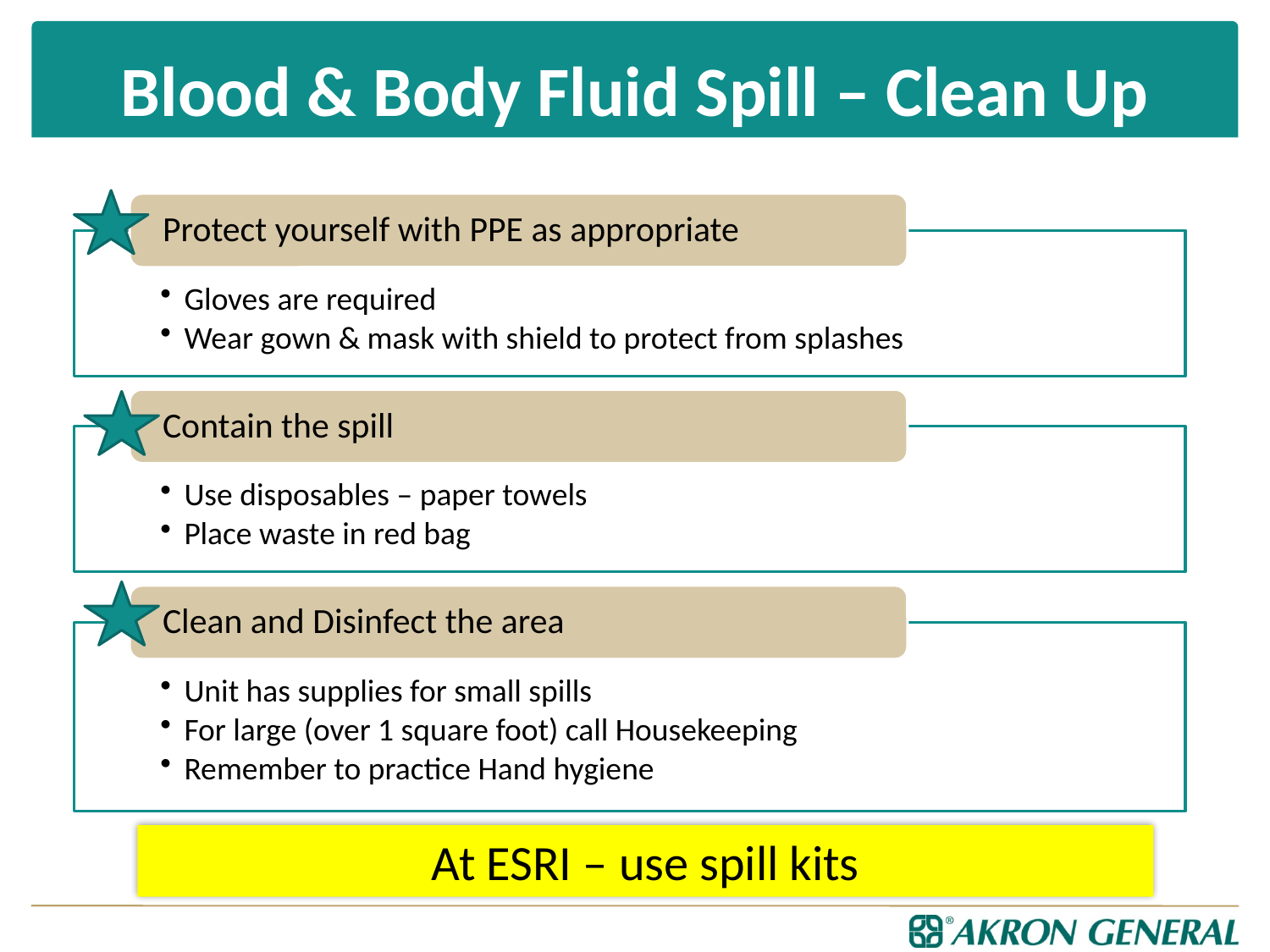

# Blood & Body Fluid Spill – Clean Up
Gloves are required
Wear gown & mask with shield to protect from splashes
Protect yourself with PPE as appropriate
Use disposables – paper towels
Place waste in red bag
Contain the spill
Unit has supplies for small spills
For large (over 1 square foot) call Housekeeping
Remember to practice Hand hygiene
Clean and Disinfect the area

At ESRI – use spill kits